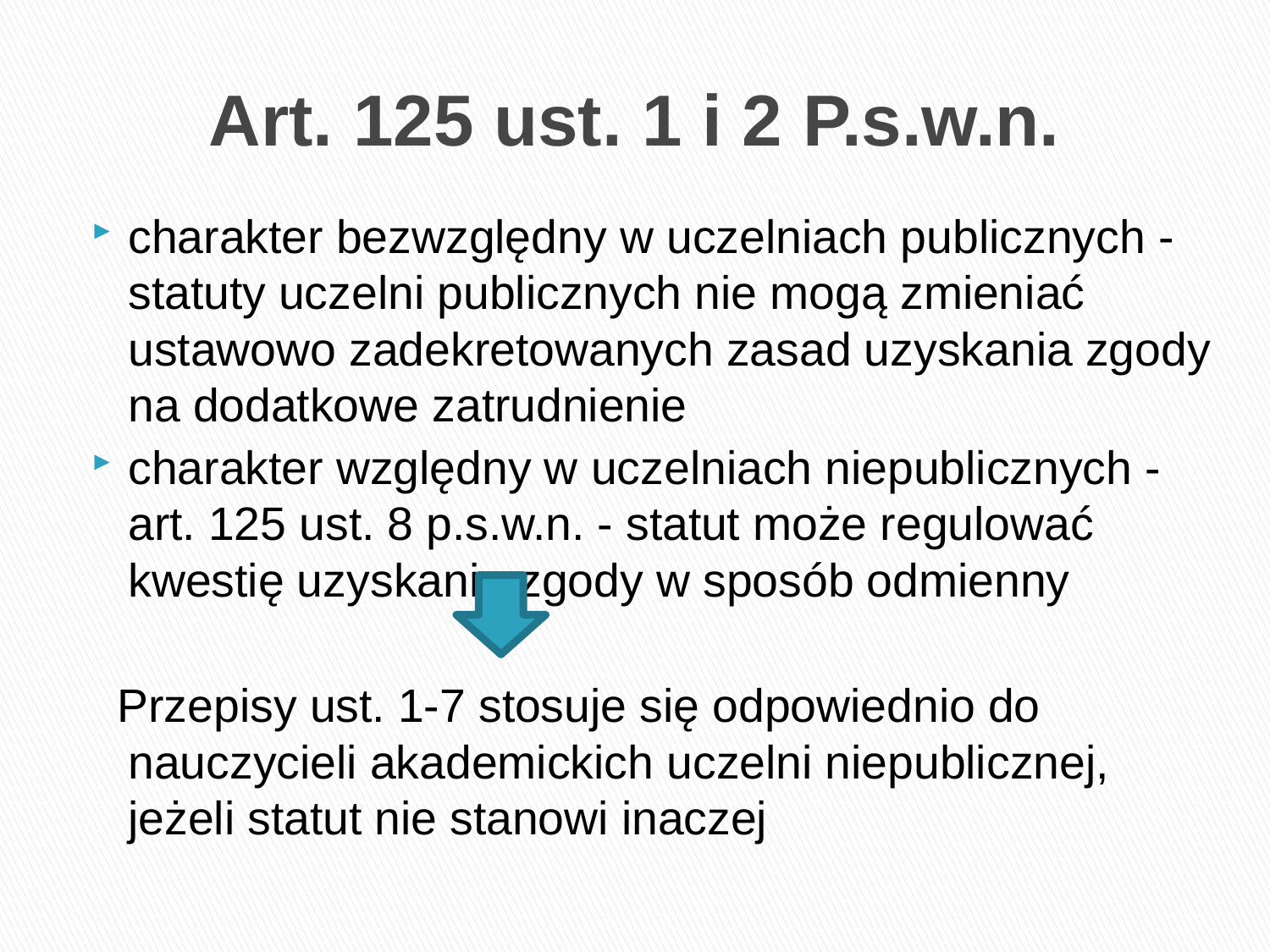

# Art. 125 ust. 1 i 2 P.s.w.n.
charakter bezwzględny w uczelniach publicznych - statuty uczelni publicznych nie mogą zmieniać ustawowo zadekretowanych zasad uzyskania zgody na dodatkowe zatrudnienie
charakter względny w uczelniach niepublicznych - art. 125 ust. 8 p.s.w.n. - statut może regulować kwestię uzyskania zgody w sposób odmienny

  Przepisy ust. 1-7 stosuje się odpowiednio do nauczycieli akademickich uczelni niepublicznej, jeżeli statut nie stanowi inaczej